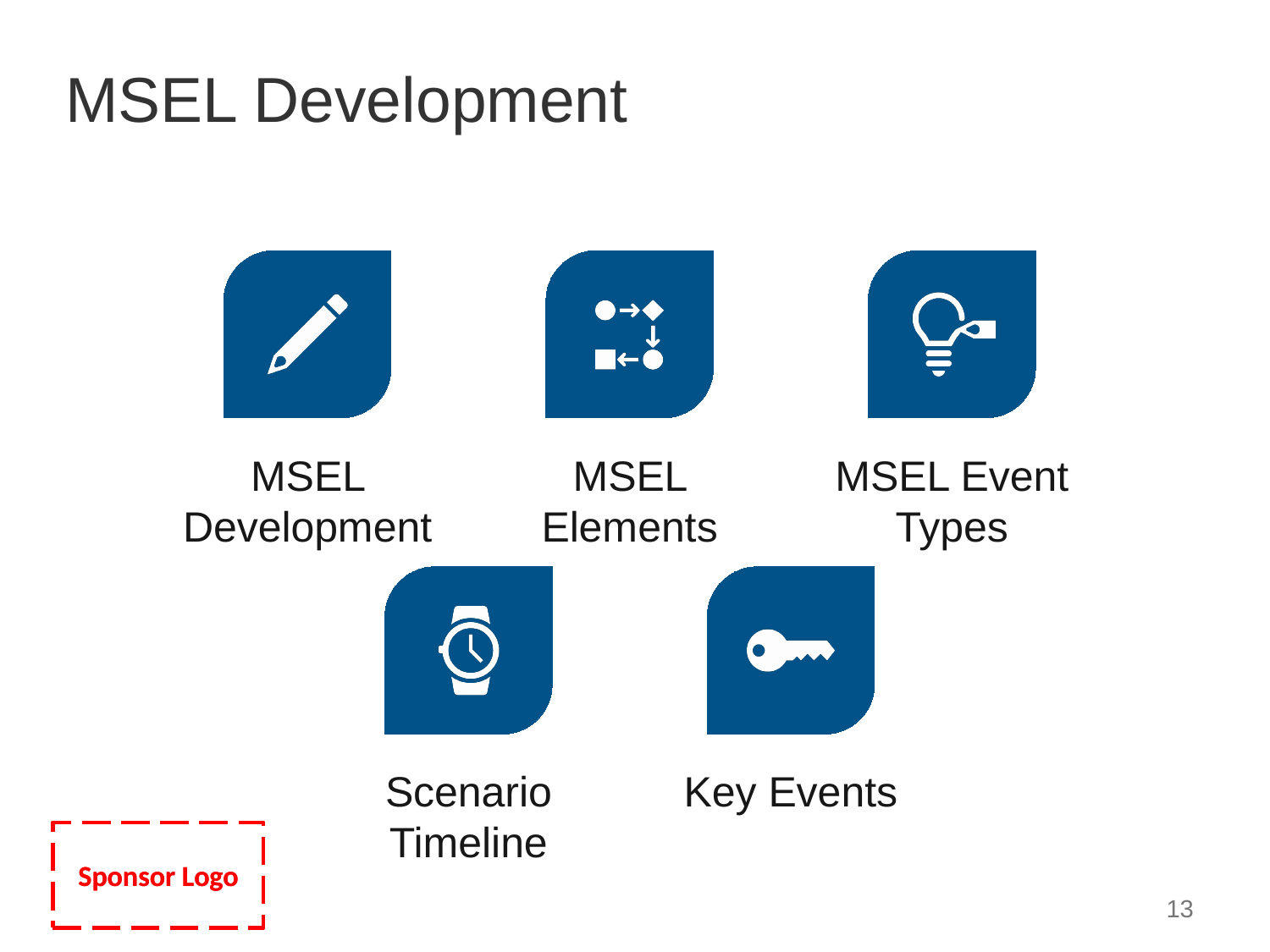

# MSEL Development
MSEL Development
MSEL Elements
MSEL Event Types
Scenario Timeline
Key Events

Sponsor Logo
13